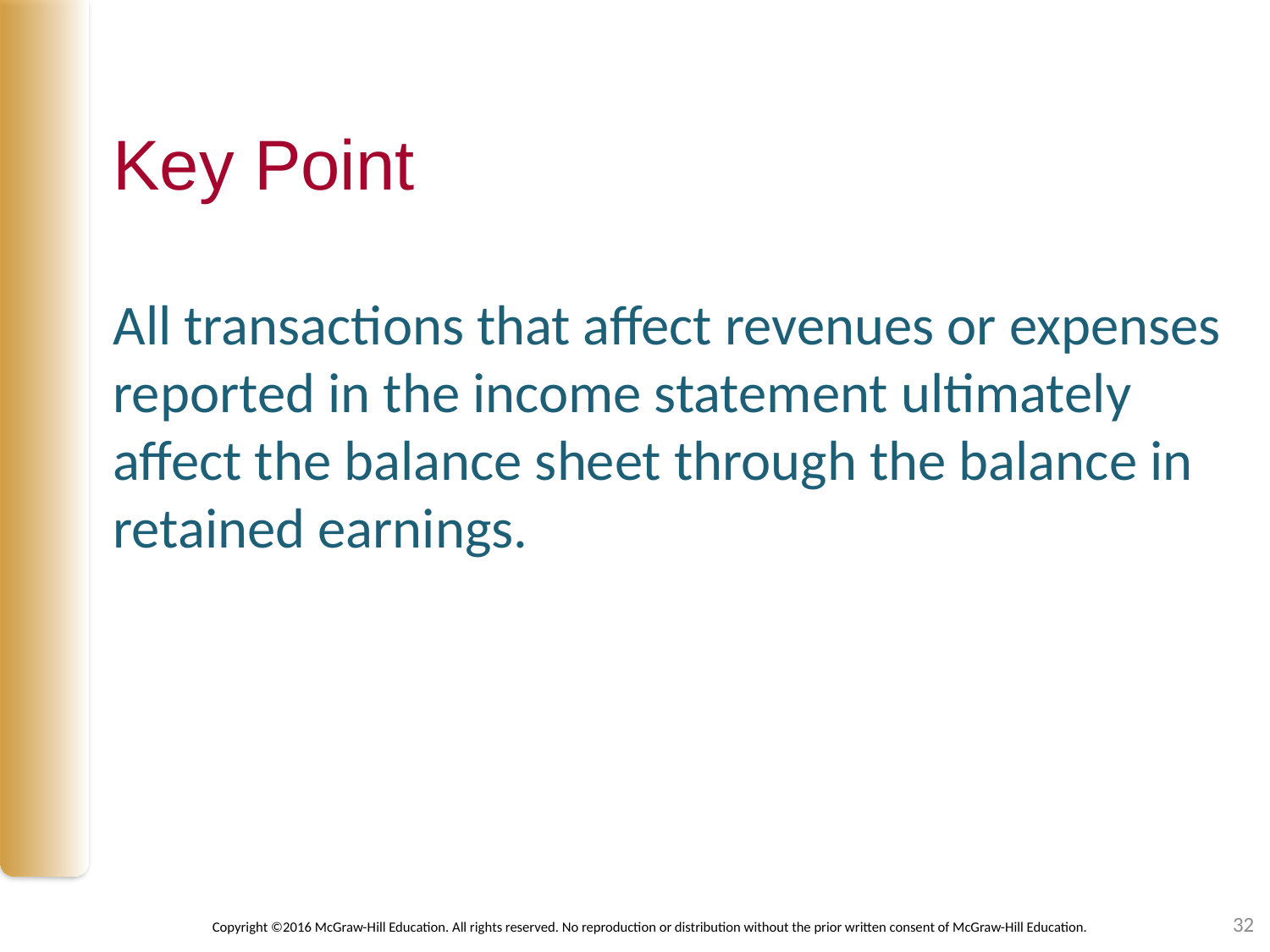

# Key Point All transactions that affect revenues or expenses reported in the income statement ultimately affect the balance sheet through the balance in retained earnings.
32
Copyright ©2016 McGraw-Hill Education. All rights reserved. No reproduction or distribution without the prior written consent of McGraw-Hill Education.